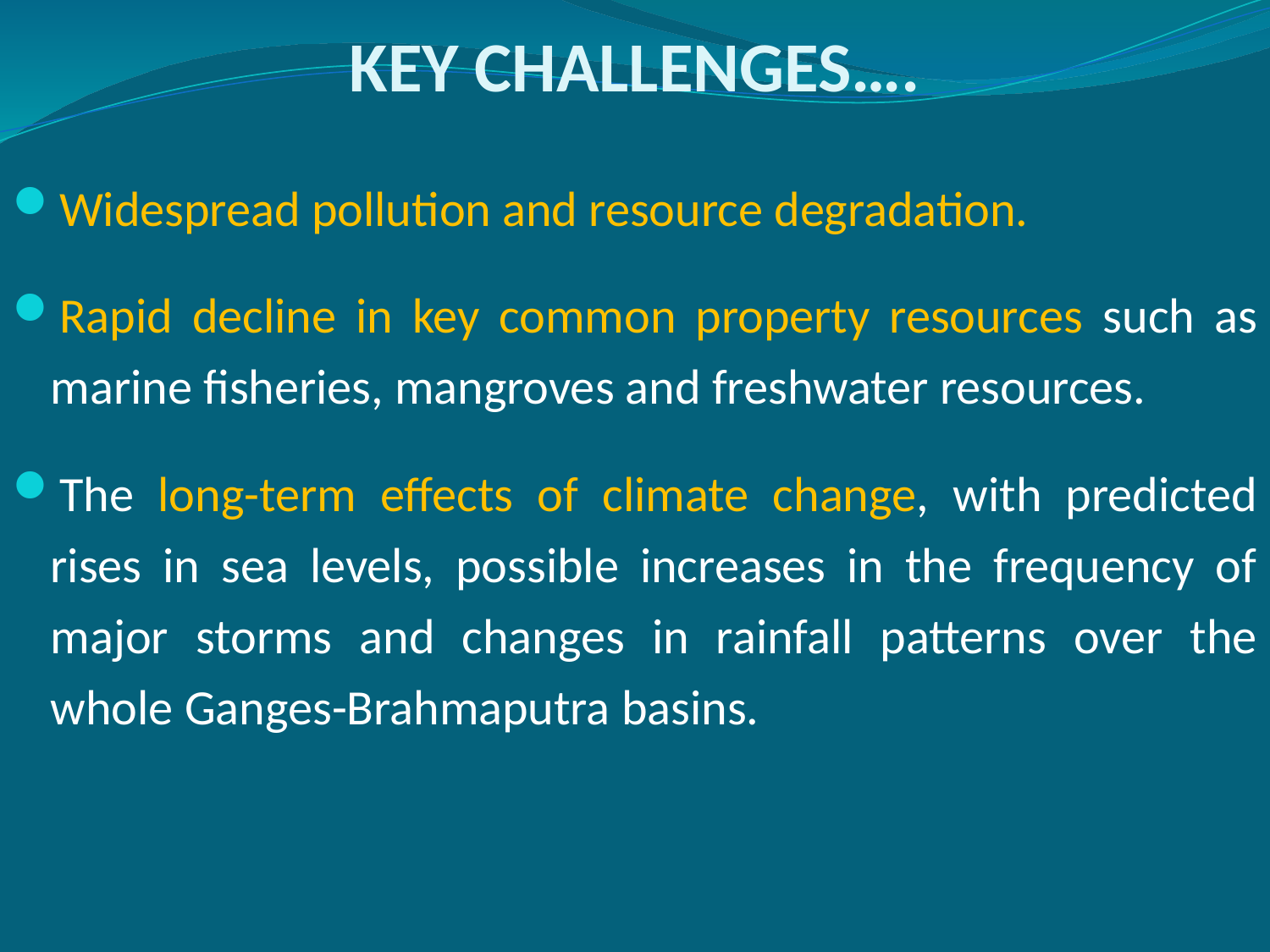

# KEY CHALLENGES….
Widespread pollution and resource degradation.

Rapid decline in key common property resources such as marine fisheries, mangroves and freshwater resources.

The long-term effects of climate change, with predicted rises in sea levels, possible increases in the frequency of major storms and changes in rainfall patterns over the whole Ganges-Brahmaputra basins.